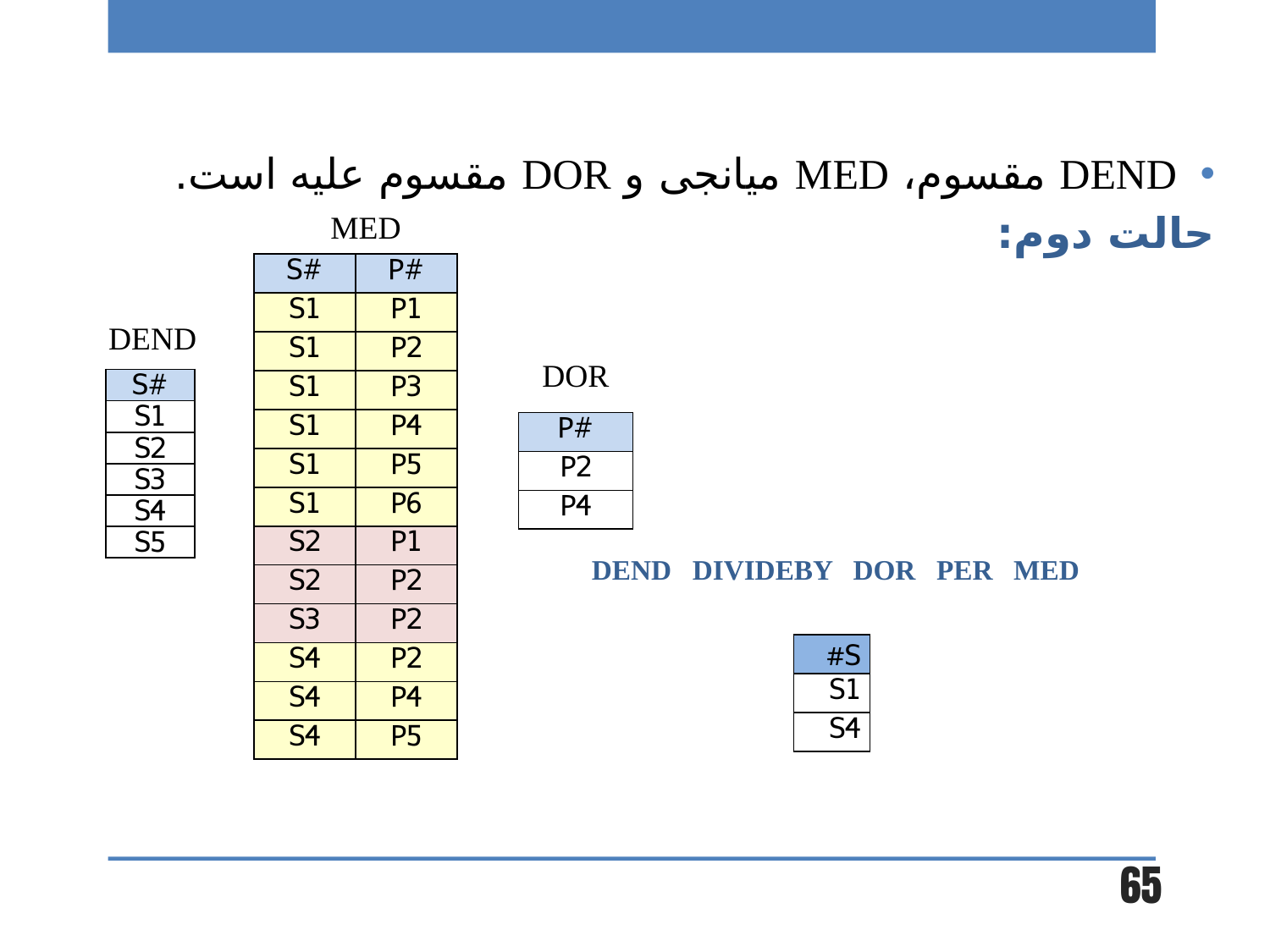

DEND مقسوم، MED میانجی و DOR مقسوم علیه است.
حالت دوم:

MED
| S# | P# |
| --- | --- |
| S1 | P1 |
| S1 | P2 |
| S1 | P3 |
| S1 | P4 |
| S1 | P5 |
| S1 | P6 |
| S2 | P1 |
| S2 | P2 |
| S3 | P2 |
| S4 | P2 |
| S4 | P4 |
| S4 | P5 |
DEND
DOR
| S# |
| --- |
| S1 |
| S2 |
| S3 |
| S4 |
| S5 |
| P# |
| --- |
| P2 |
| P4 |
| DEND DIVIDEBY DOR PER MED |
| --- |
| S# |
| --- |
| S1 |
| S4 |
65